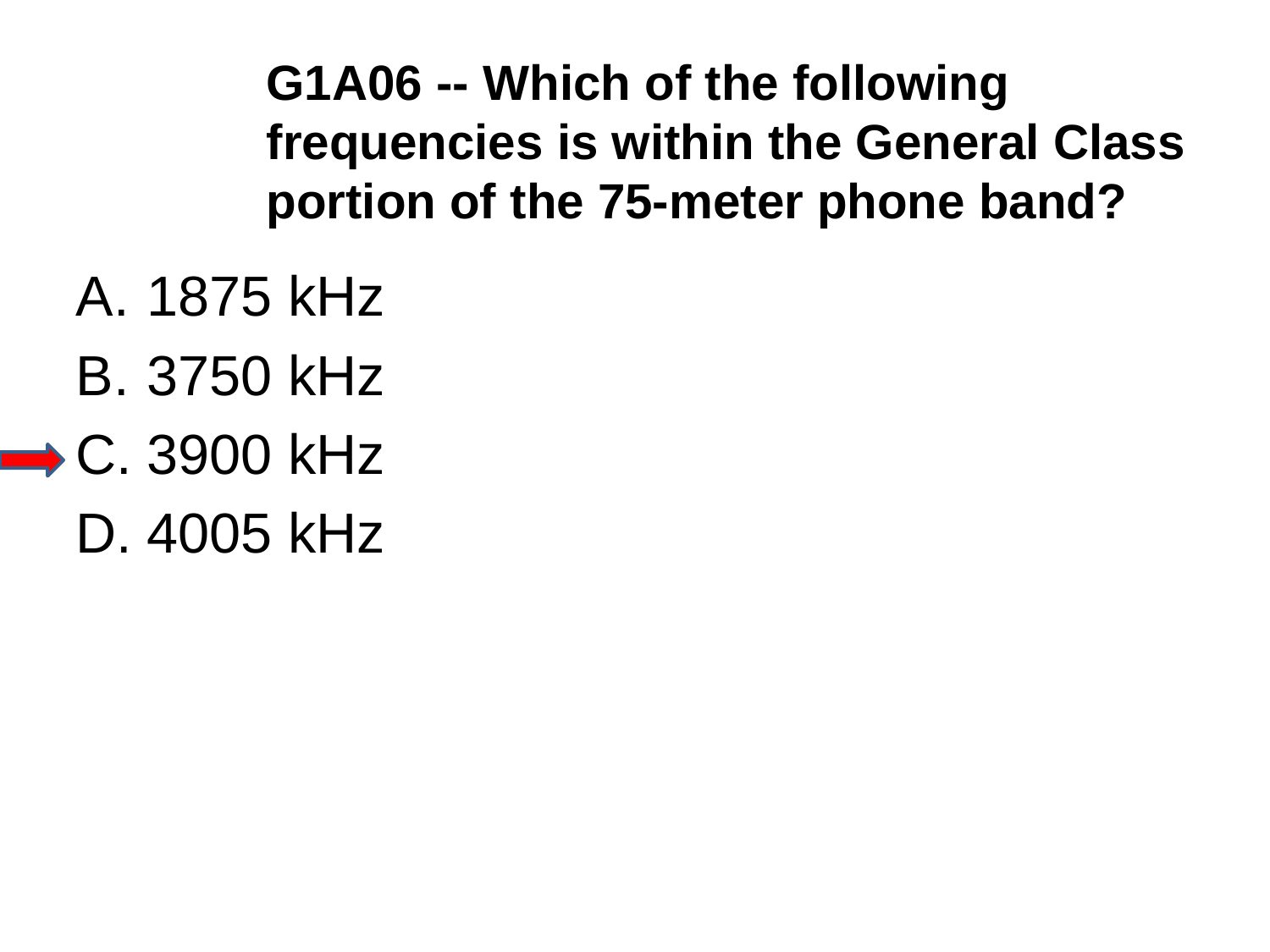

G1A06 -- Which of the following frequencies is within the General Class portion of the 75-meter phone band?
A.	1875 kHz
B.	3750 kHz
C.	3900 kHz
D.	4005 kHz